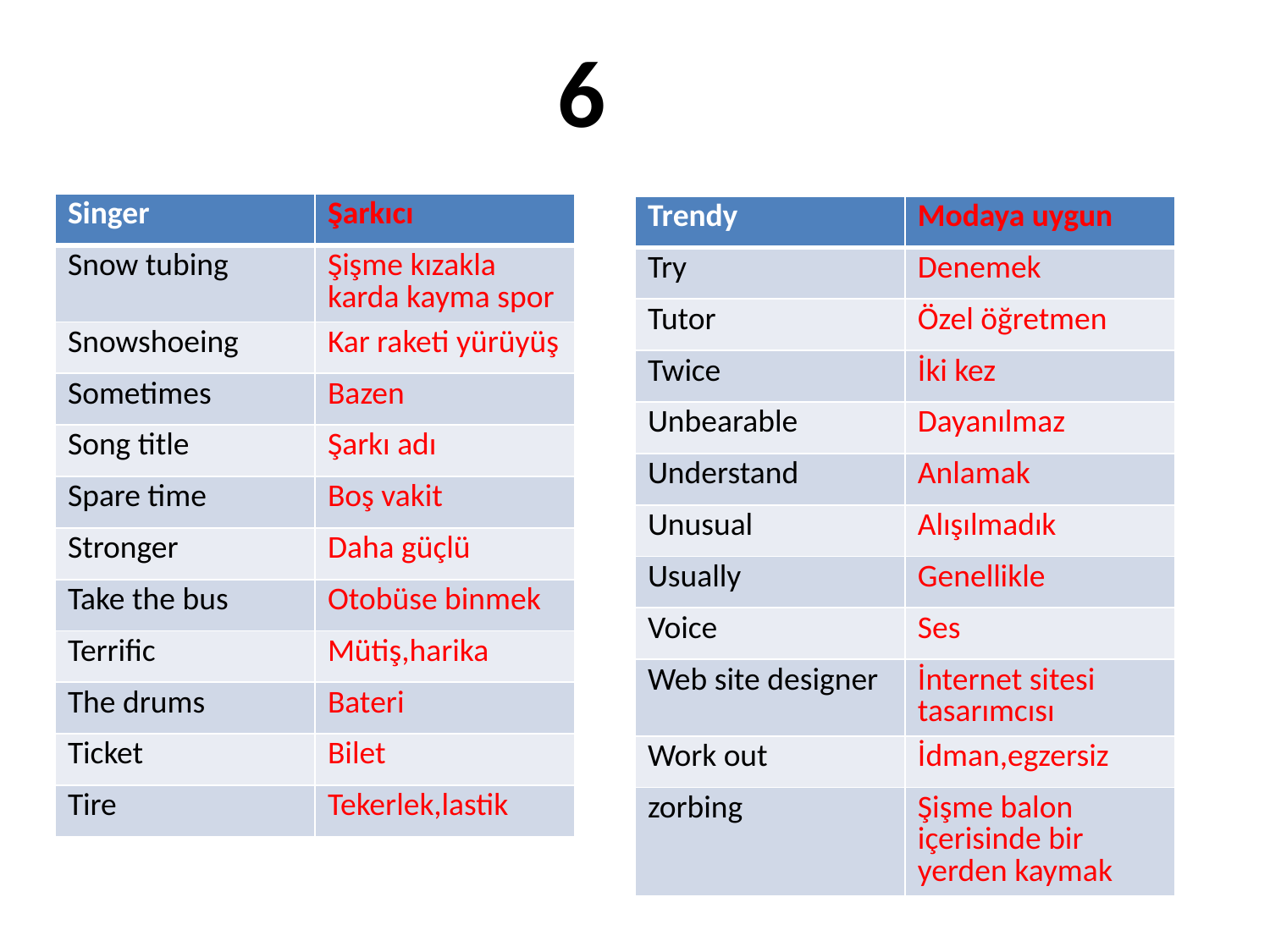

6
| Singer | Şarkıcı |
| --- | --- |
| Snow tubing | Şişme kızakla karda kayma spor |
| Snowshoeing | Kar raketi yürüyüş |
| Sometimes | Bazen |
| Song title | Şarkı adı |
| Spare time | Boş vakit |
| Stronger | Daha güçlü |
| Take the bus | Otobüse binmek |
| Terrific | Mütiş,harika |
| The drums | Bateri |
| Ticket | Bilet |
| Tire | Tekerlek,lastik |
| Trendy | Modaya uygun |
| --- | --- |
| Try | Denemek |
| Tutor | Özel öğretmen |
| Twice | İki kez |
| Unbearable | Dayanılmaz |
| Understand | Anlamak |
| Unusual | Alışılmadık |
| Usually | Genellikle |
| Voice | Ses |
| Web site designer | İnternet sitesi tasarımcısı |
| Work out | İdman,egzersiz |
| zorbing | Şişme balon içerisinde bir yerden kaymak |